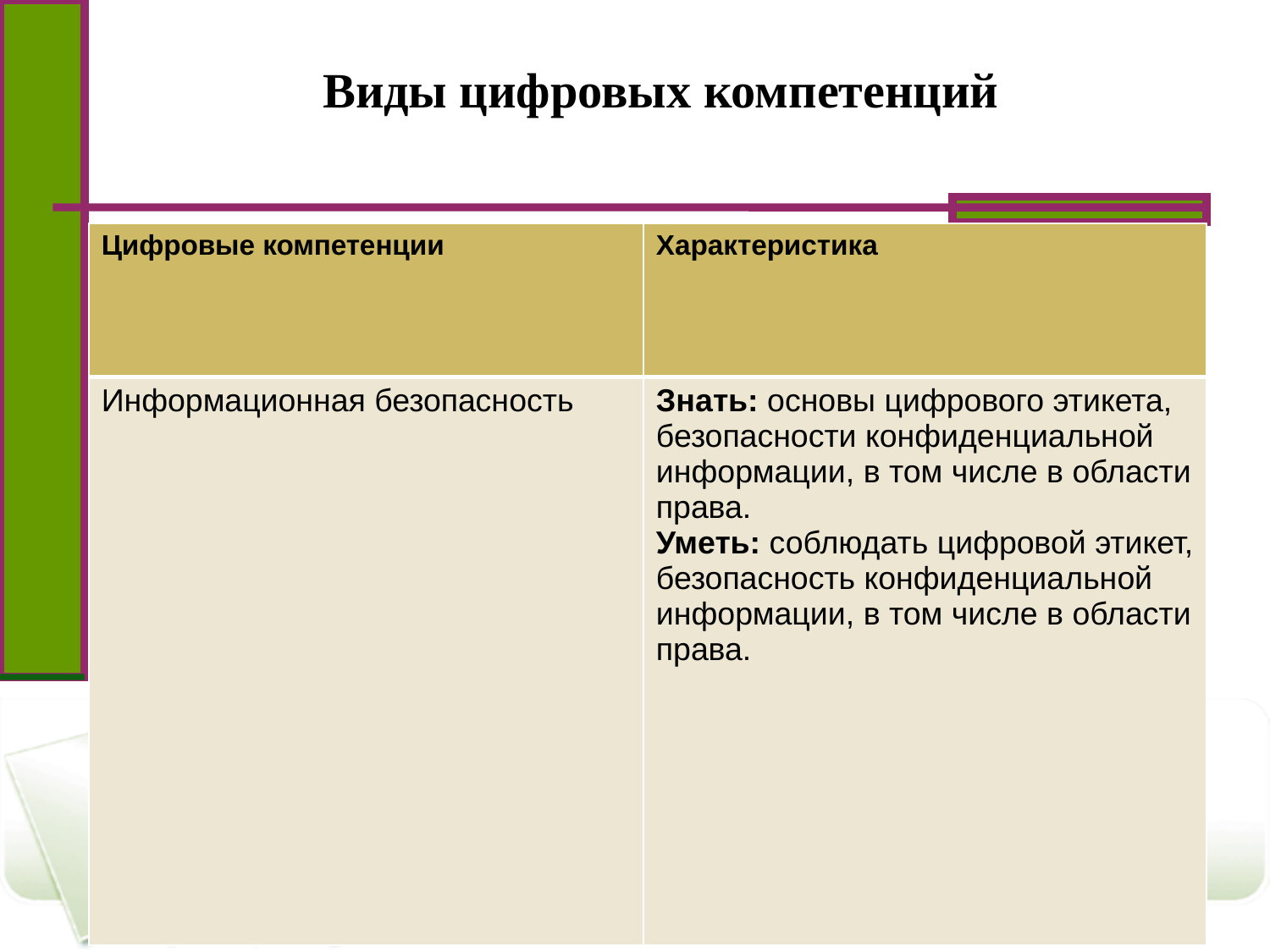

# Виды цифровых компетенций
| Цифровые компетенции | Характеристика |
| --- | --- |
| Информационная безопасность | Знать: основы цифрового этикета, безопасности конфиденциальной информации, в том числе в области права. Уметь: соблюдать цифровой этикет, безопасность конфиденциальной информации, в том числе в области права. |